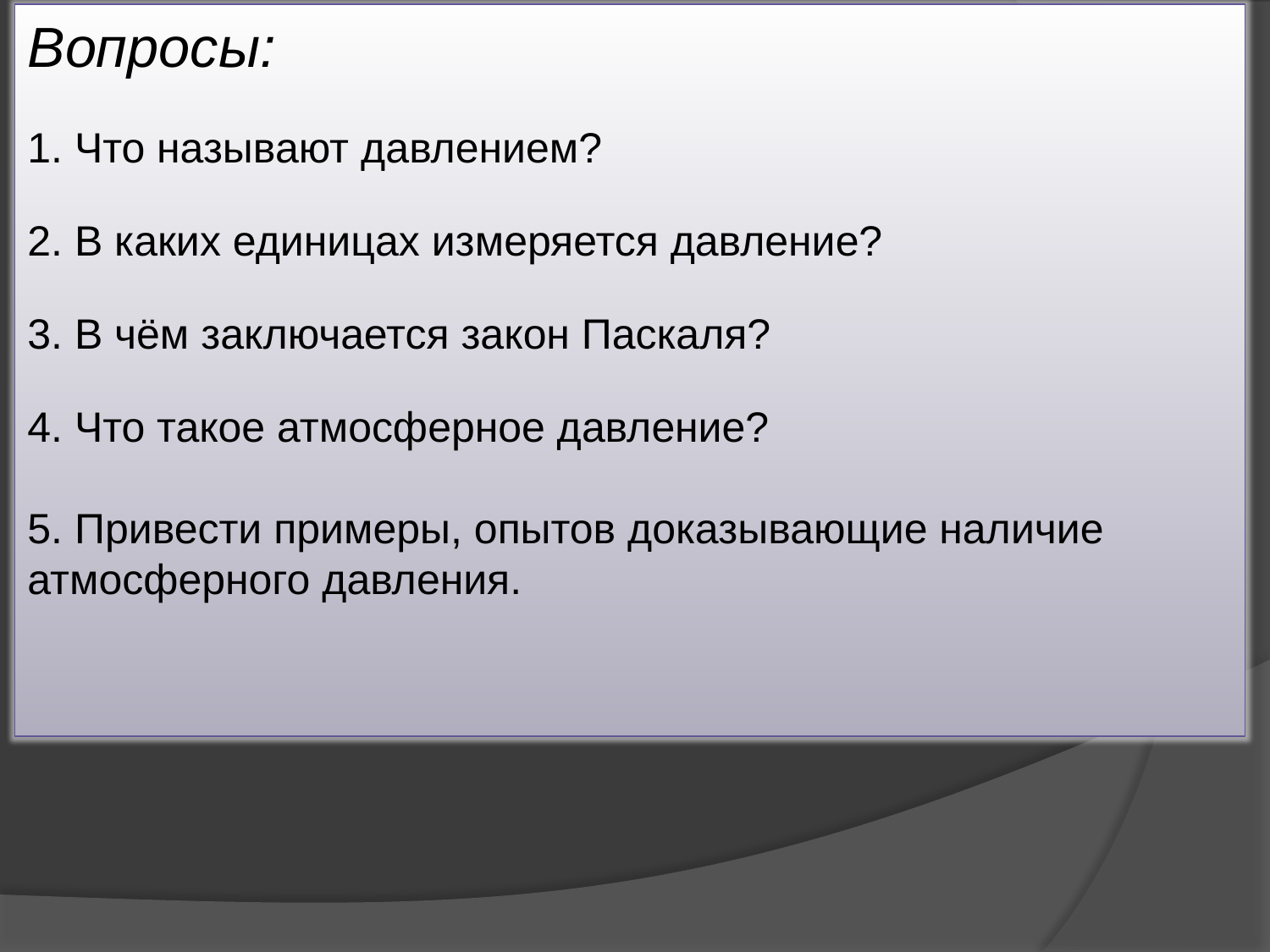

Вопросы:
1. Что называют давлением?
2. В каких единицах измеряется давление?
3. В чём заключается закон Паскаля?
4. Что такое атмосферное давление?

5. Привести примеры, опытов доказывающие наличие атмосферного давления.